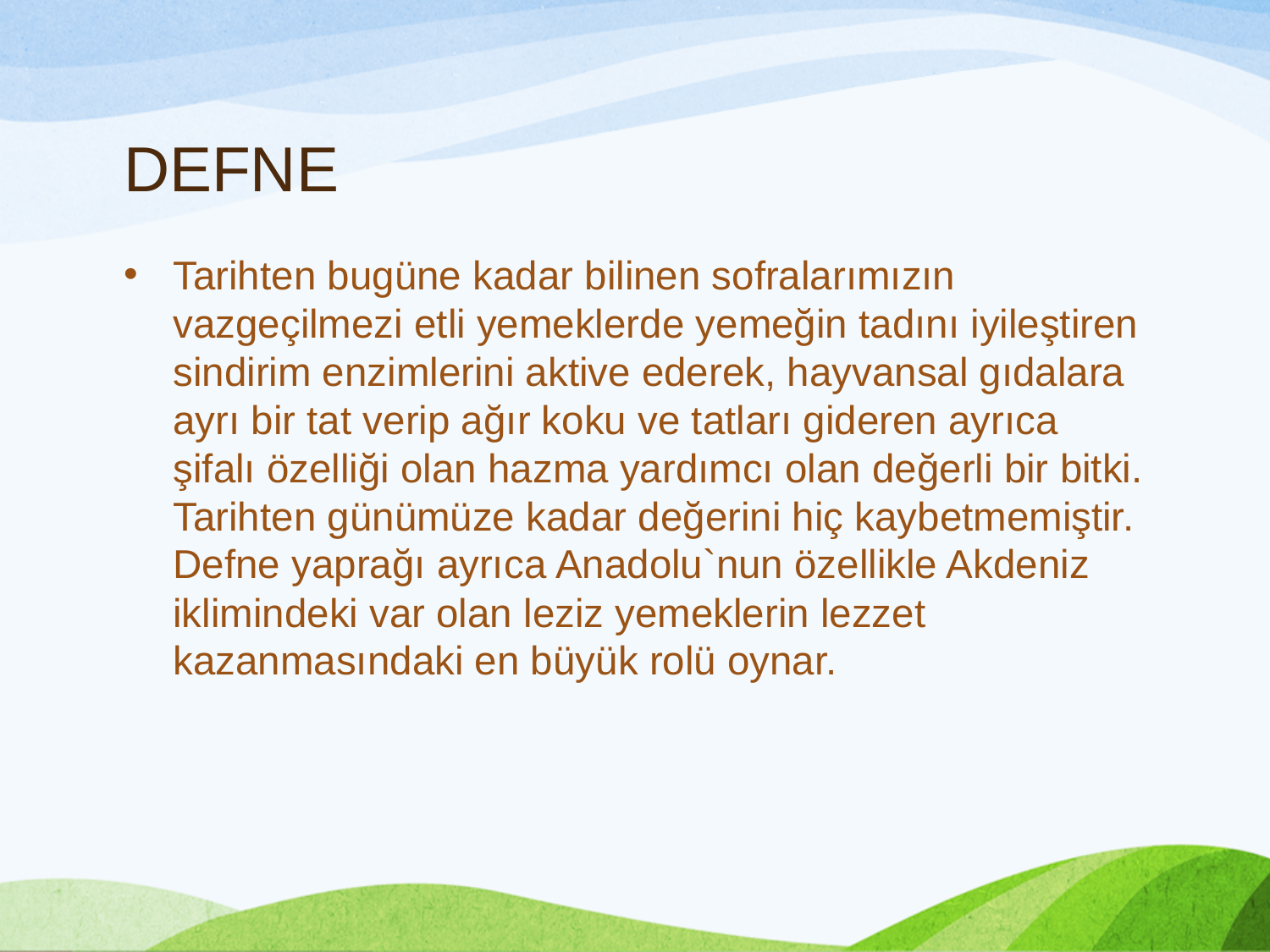

# DEFNE
Tarihten bugüne kadar bilinen sofralarımızın vazgeçilmezi etli yemeklerde yemeğin tadını iyileştiren sindirim enzimlerini aktive ederek, hayvansal gıdalara ayrı bir tat verip ağır koku ve tatları gideren ayrıca şifalı özelliği olan hazma yardımcı olan değerli bir bitki. Tarihten günümüze kadar değerini hiç kaybetmemiştir. Defne yaprağı ayrıca Anadolu`nun özellikle Akdeniz iklimindeki var olan leziz yemeklerin lezzet kazanmasındaki en büyük rolü oynar.